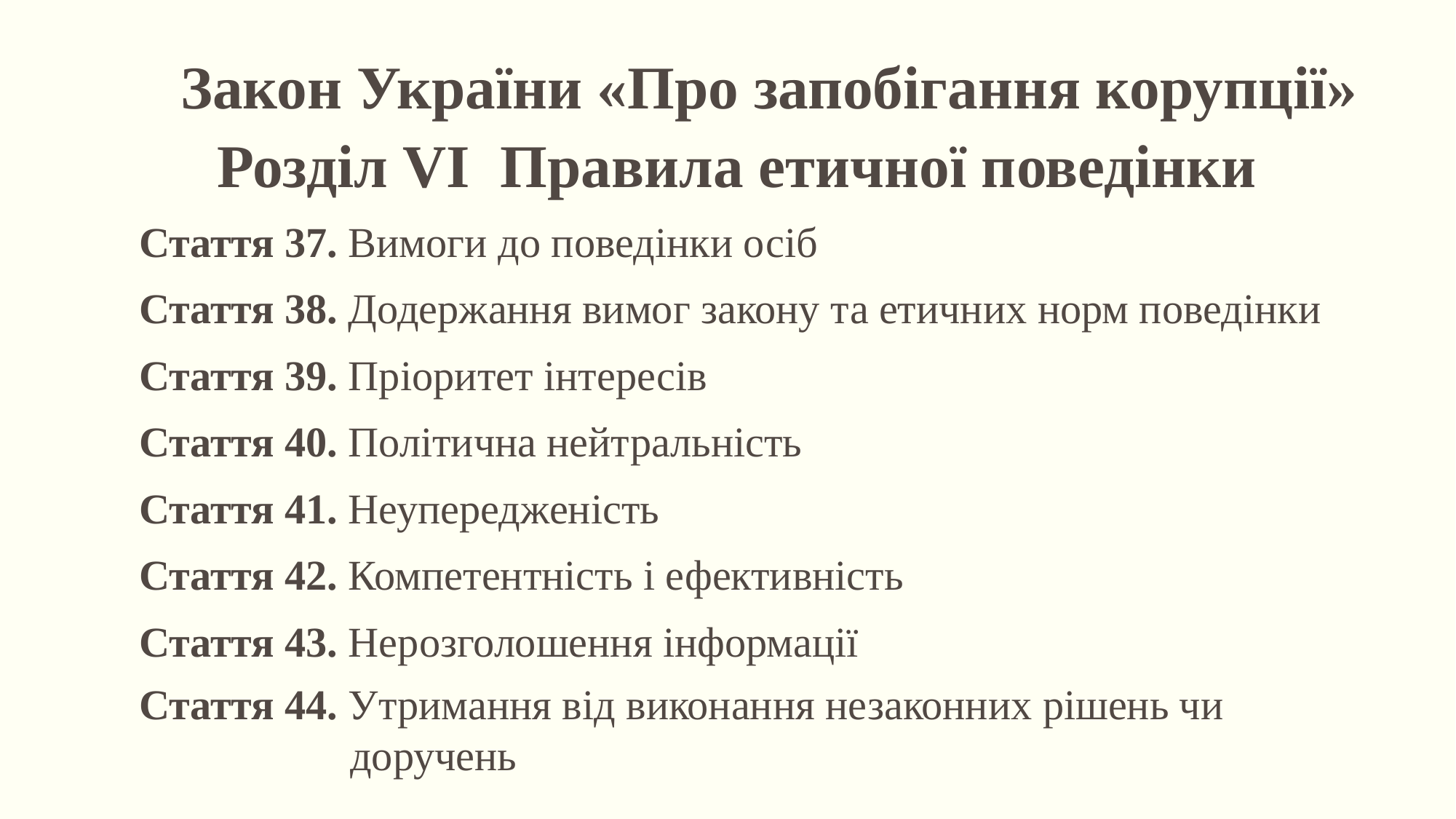

Закон України «Про запобігання корупції» Розділ VІ  Правила етичної поведінки
Стаття 37. Вимоги до поведінки осіб
Стаття 38. Додержання вимог закону та етичних норм поведінки
Стаття 39. Пріоритет інтересів
Стаття 40. Політична нейтральність
Стаття 41. Неупередженість
Стаття 42. Компетентність і ефективність
Стаття 43. Нерозголошення інформації
Стаття 44. Утримання від виконання незаконних рішень чи
                    доручень